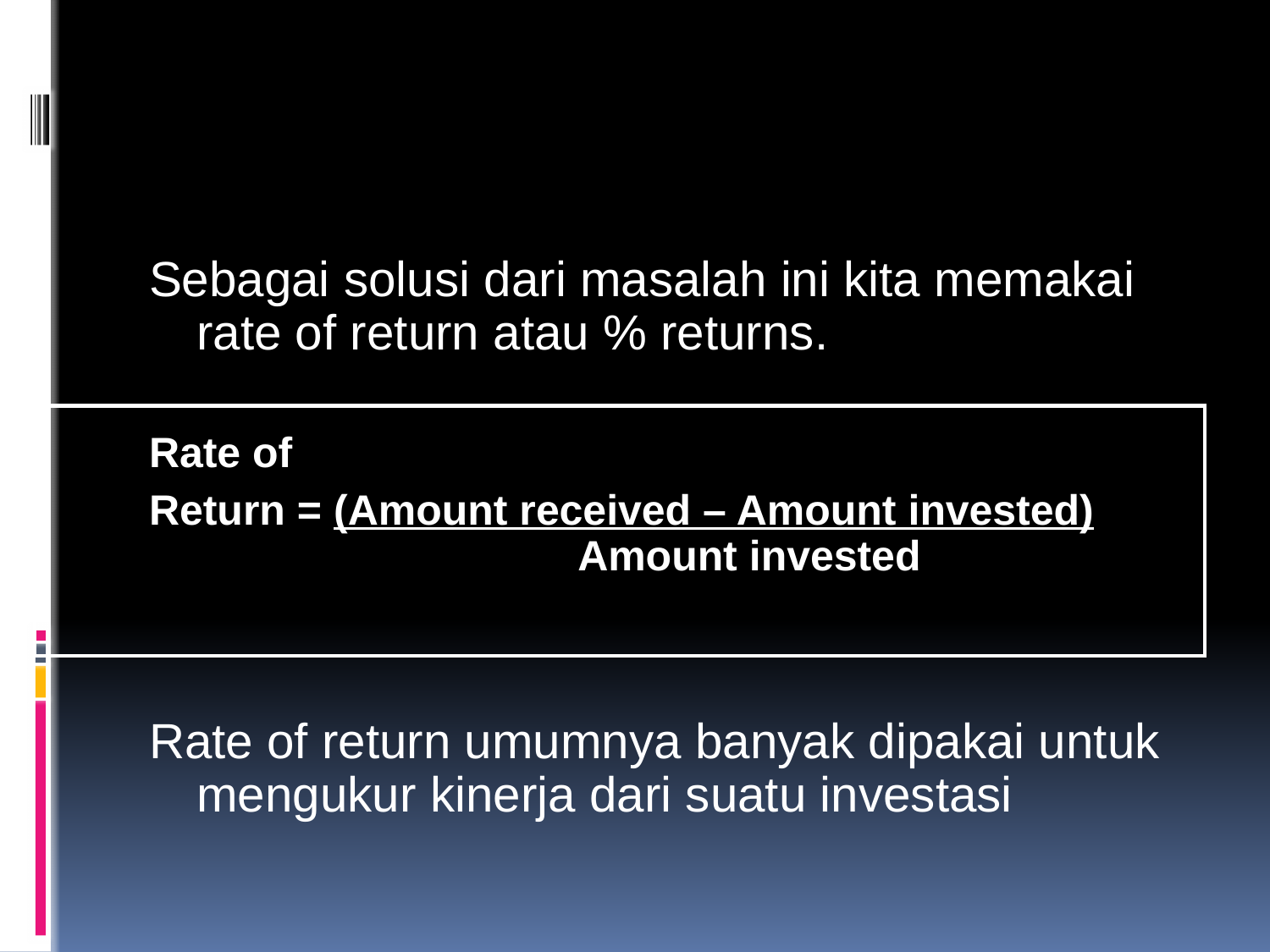

Sebagai solusi dari masalah ini kita memakai rate of return atau % returns.

Rate of
Return = (Amount received – Amount invested)  			Amount invested

Rate of return umumnya banyak dipakai untuk mengukur kinerja dari suatu investasi